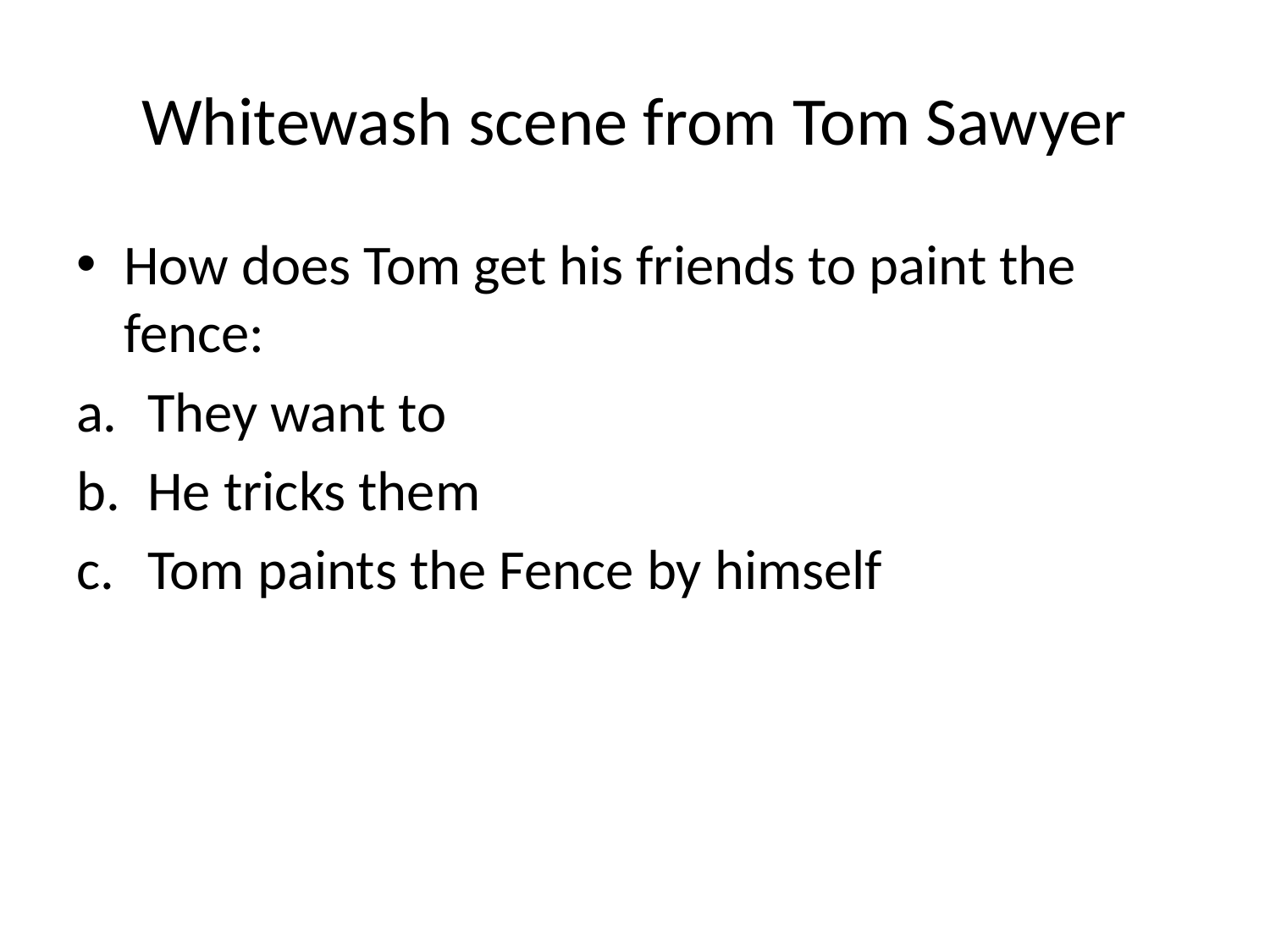

# Whitewash scene from Tom Sawyer
How does Tom get his friends to paint the fence:
They want to
He tricks them
Tom paints the Fence by himself